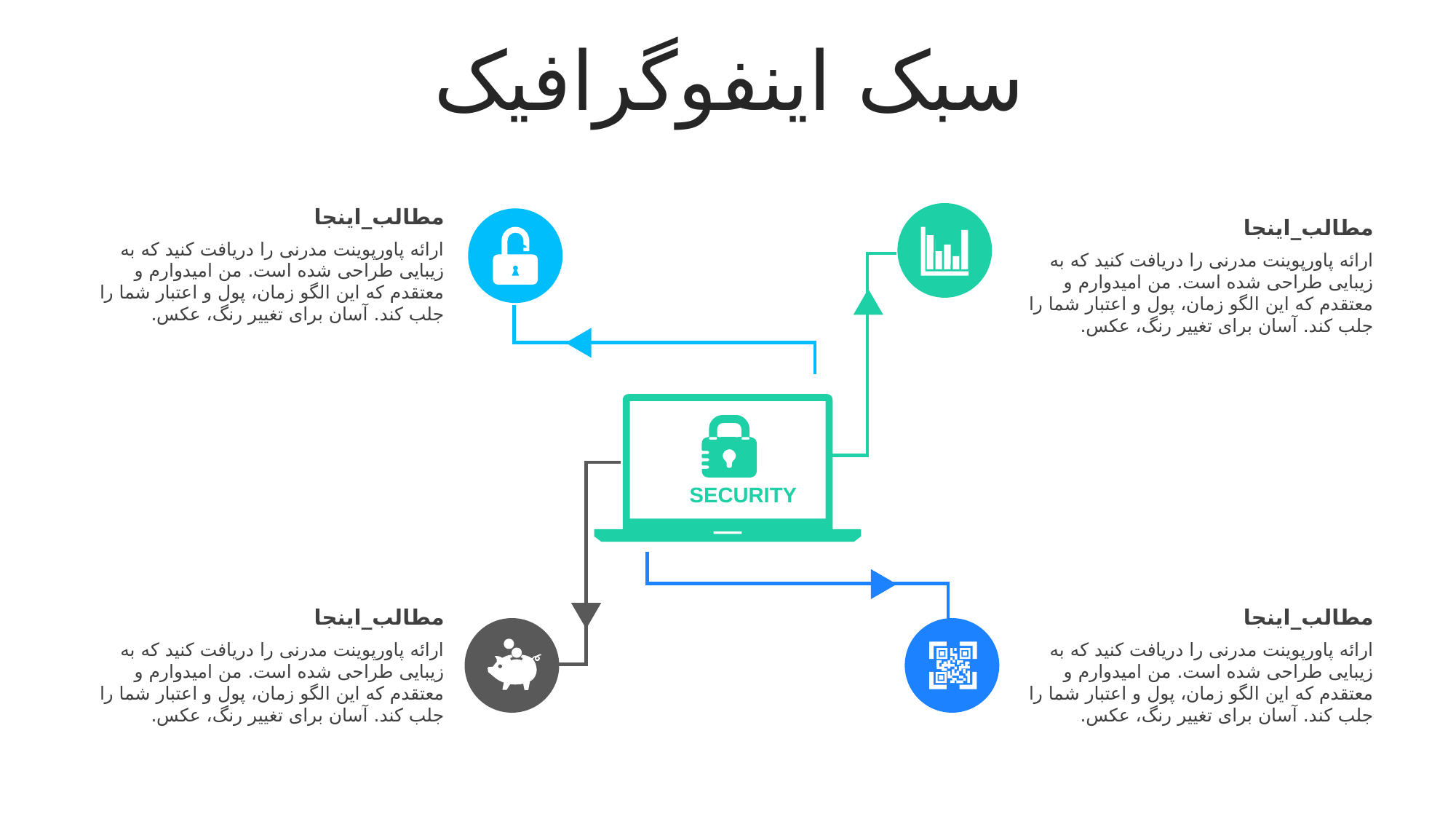

سبک اینفوگرافیک
مطالب_اینجا
ارائه پاورپوینت مدرنی را دریافت کنید که به زیبایی طراحی شده است. من امیدوارم و معتقدم که این الگو زمان، پول و اعتبار شما را جلب کند. آسان برای تغییر رنگ، عکس.

مطالب_اینجا
ارائه پاورپوینت مدرنی را دریافت کنید که به زیبایی طراحی شده است. من امیدوارم و معتقدم که این الگو زمان، پول و اعتبار شما را جلب کند. آسان برای تغییر رنگ، عکس.

SECURITY

مطالب_اینجا
ارائه پاورپوینت مدرنی را دریافت کنید که به زیبایی طراحی شده است. من امیدوارم و معتقدم که این الگو زمان، پول و اعتبار شما را جلب کند. آسان برای تغییر رنگ، عکس.
مطالب_اینجا
ارائه پاورپوینت مدرنی را دریافت کنید که به زیبایی طراحی شده است. من امیدوارم و معتقدم که این الگو زمان، پول و اعتبار شما را جلب کند. آسان برای تغییر رنگ، عکس.